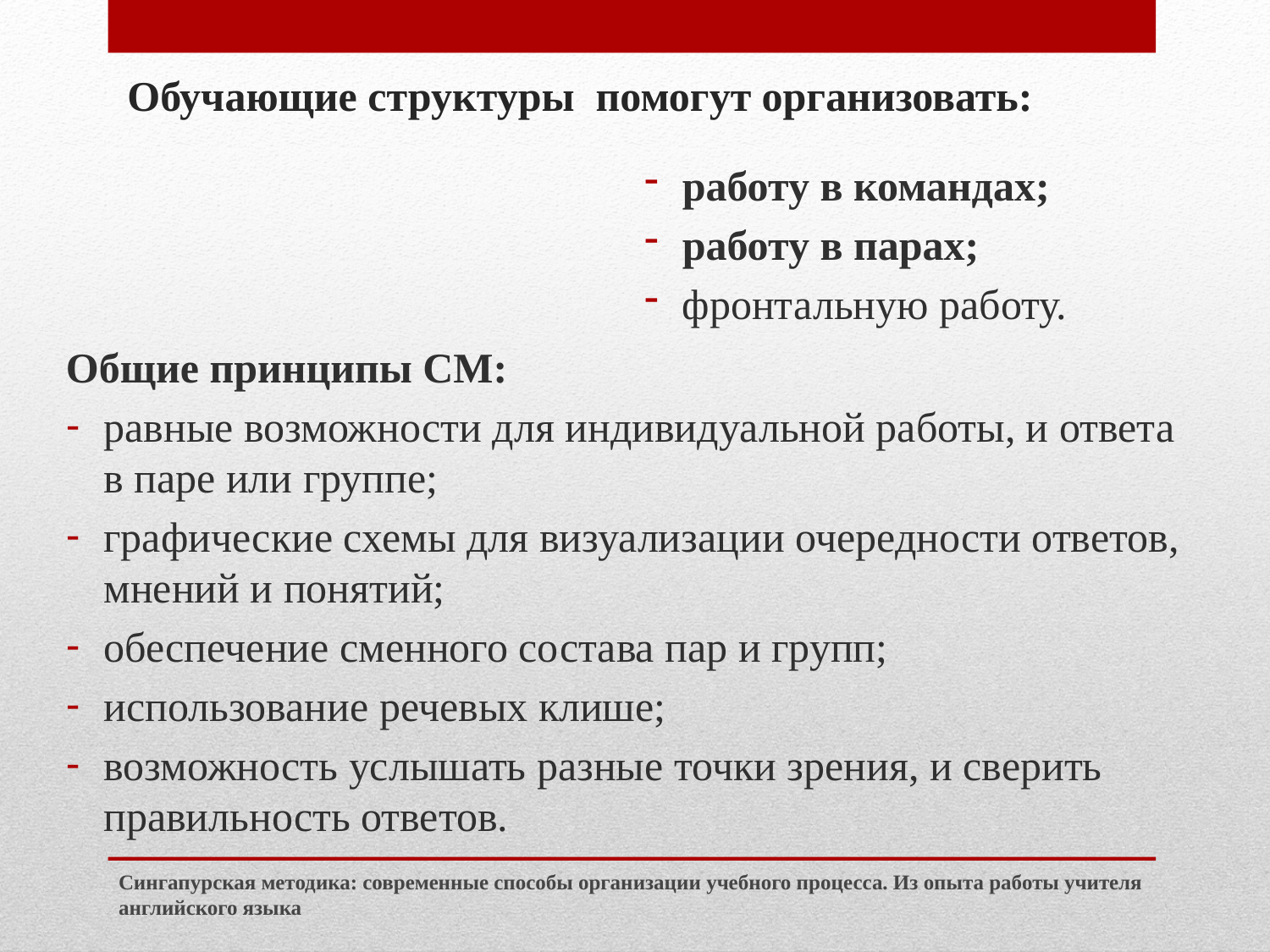

Обучающие структуры  помогут организовать:
работу в командах;
работу в парах;
фронтальную работу.
Общие принципы СМ:
равные возможности для индивидуальной работы, и ответа в паре или группе;
графические схемы для визуализации очередности ответов,  мнений и понятий;
обеспечение сменного состава пар и групп;
использование речевых клише;
возможность услышать разные точки зрения, и сверить правильность ответов.
Сингапурская методика: современные способы организации учебного процесса. Из опыта работы учителя английского языка